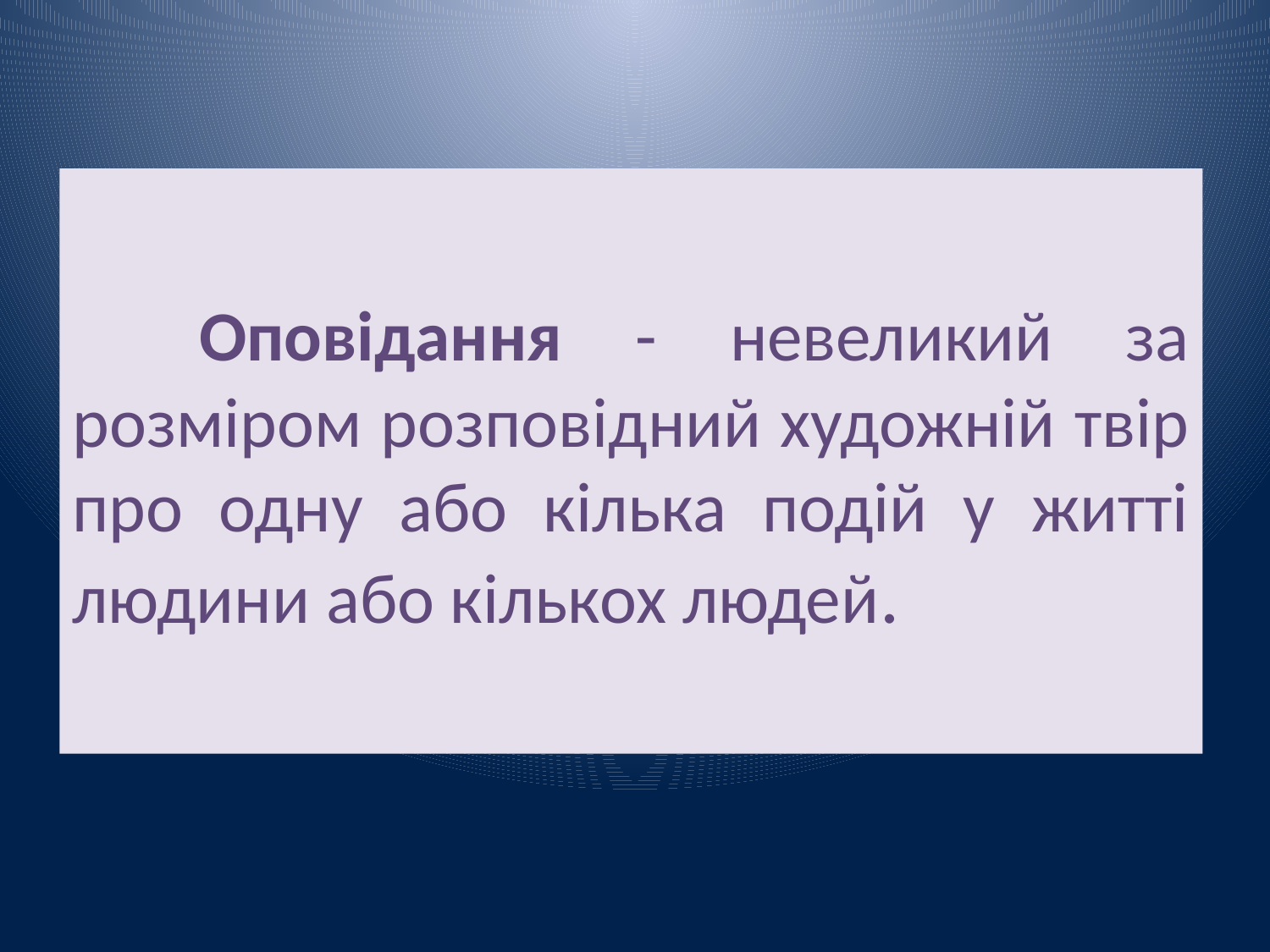

# Оповідання - невеликий за розміром розповідний художній твір про одну або кілька подій у житті людини або кількох людей.